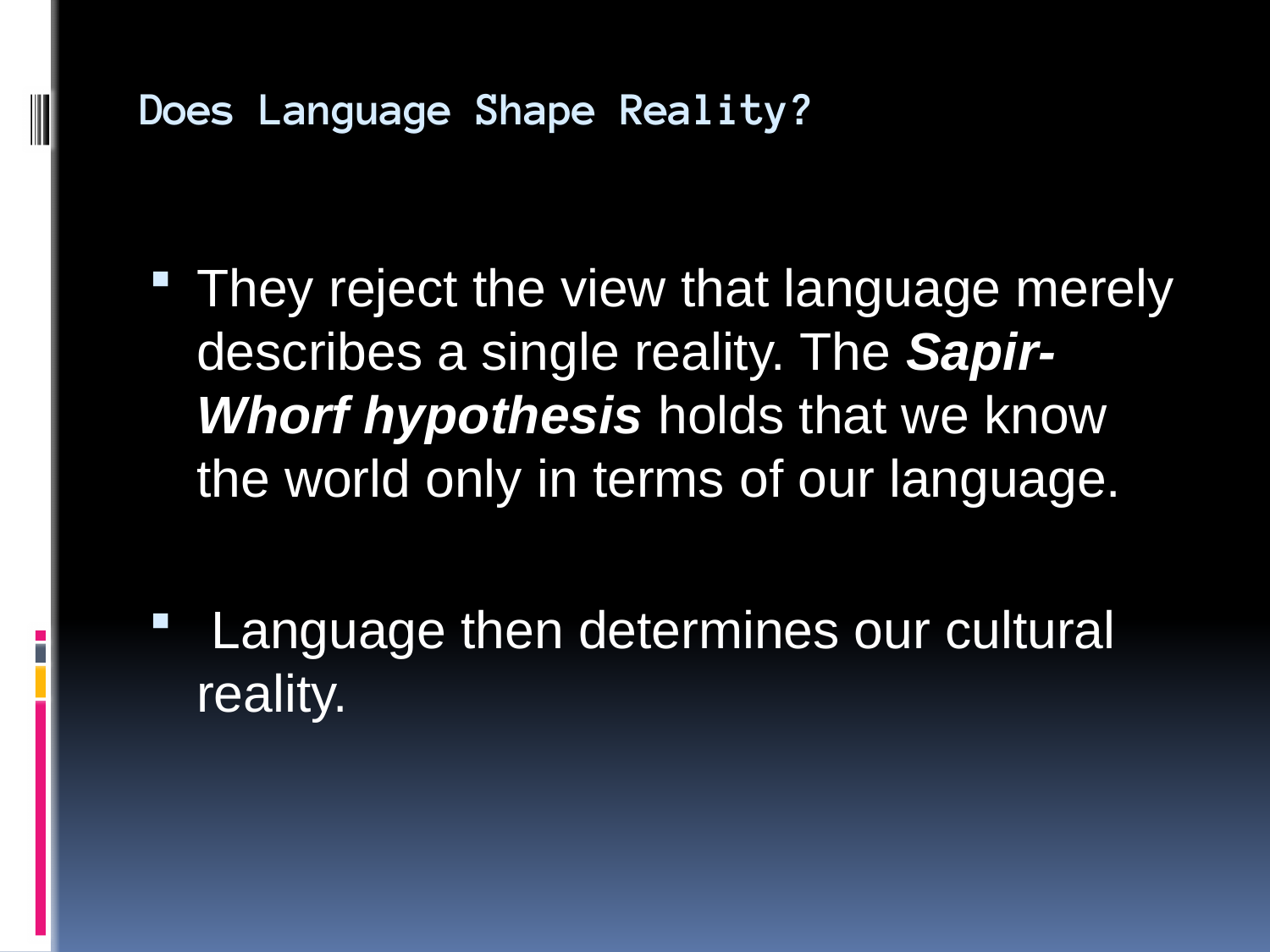

# Does Language Shape Reality?
They reject the view that language merely describes a single reality. The Sapir-Whorf hypothesis holds that we know the world only in terms of our language.

 Language then determines our cultural reality.